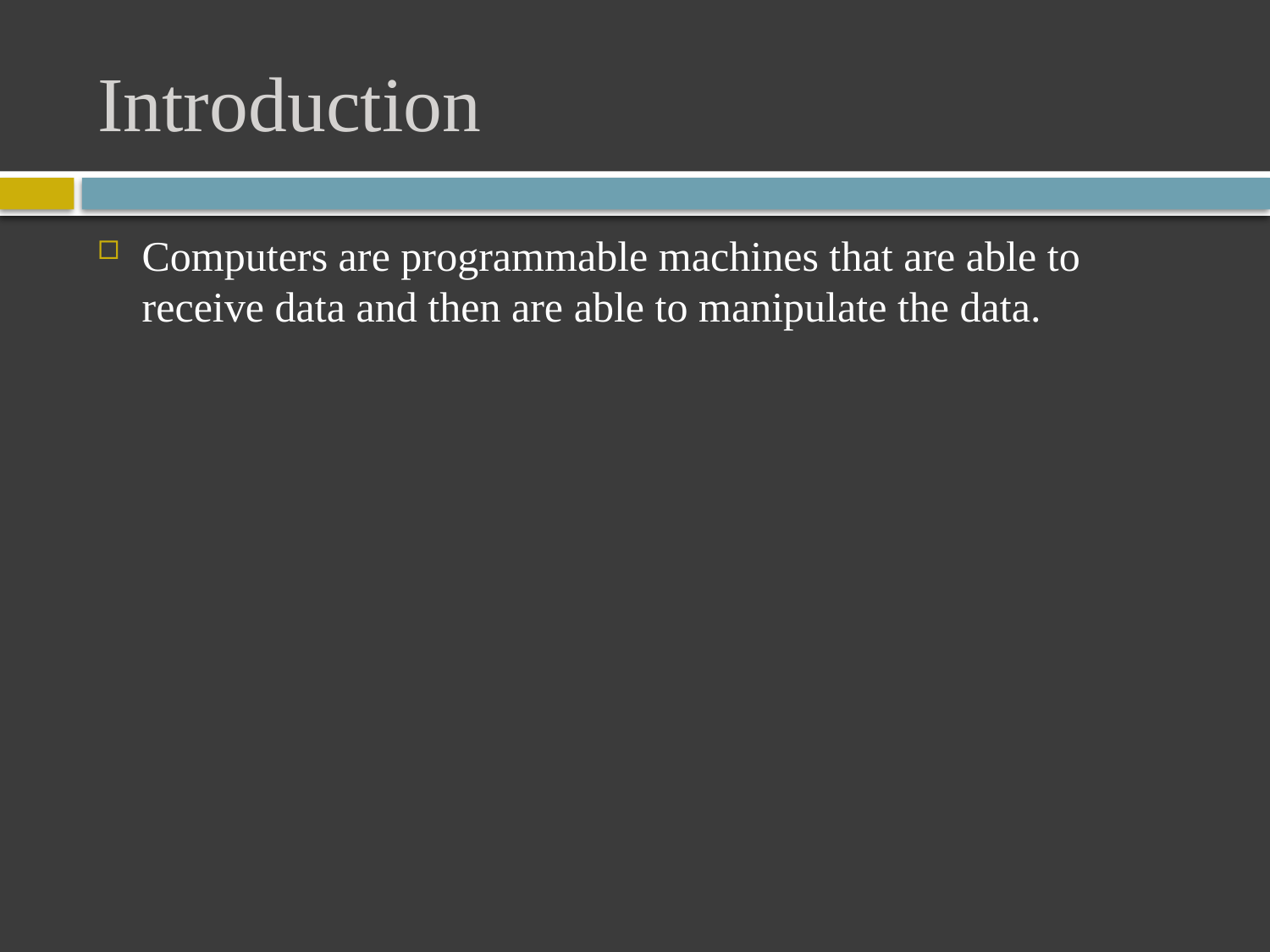

# Introduction
Computers are programmable machines that are able to receive data and then are able to manipulate the data.